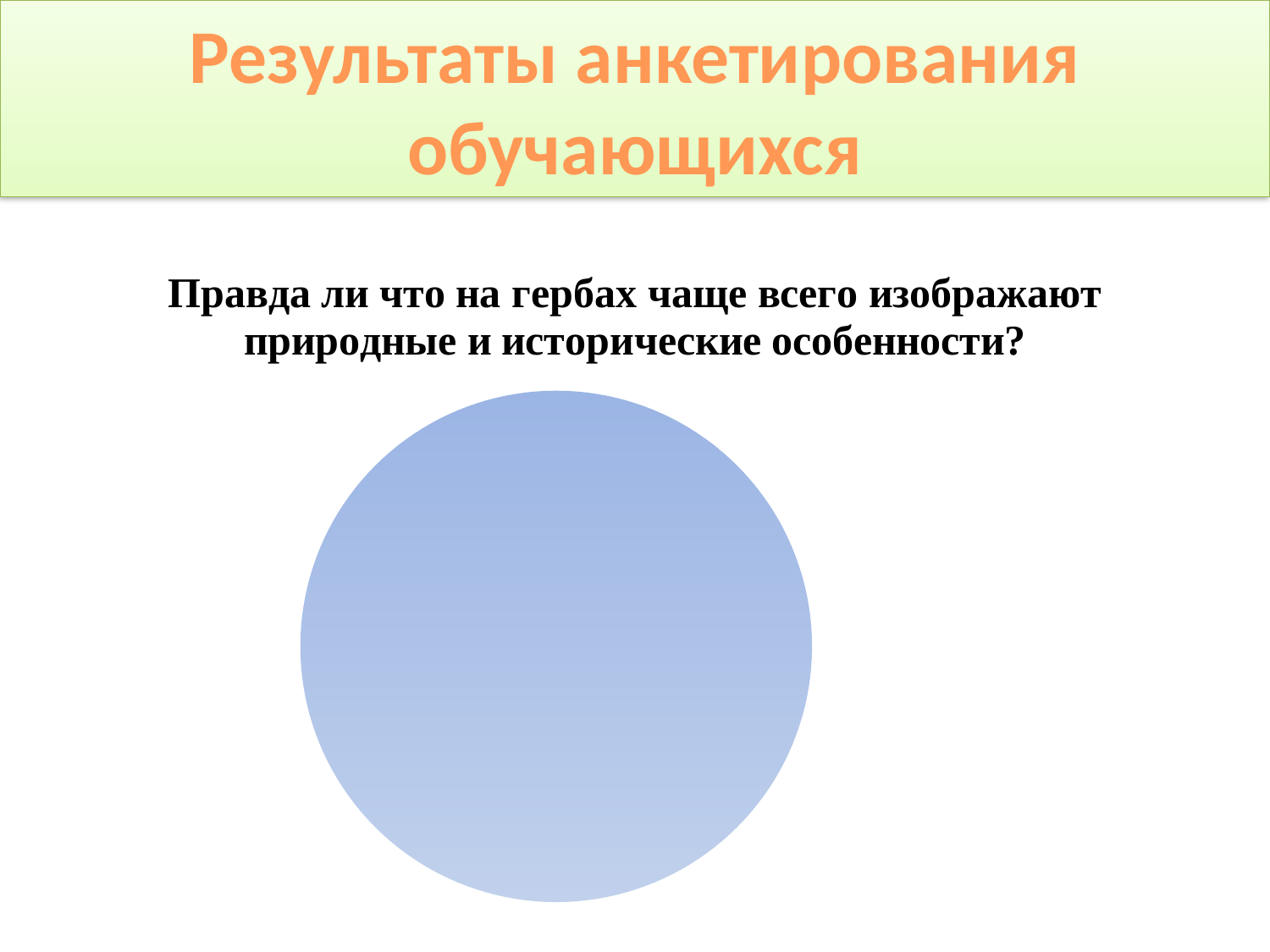

# Результаты анкетирования обучающихся

### Chart: Правда ли что на гербах чаще всего изображают природные и исторические особенности?

| Category | Правда ли что на гербах чаще всего изображают природные и исторические особенности |
|---|---|
| Да | 1.0 |